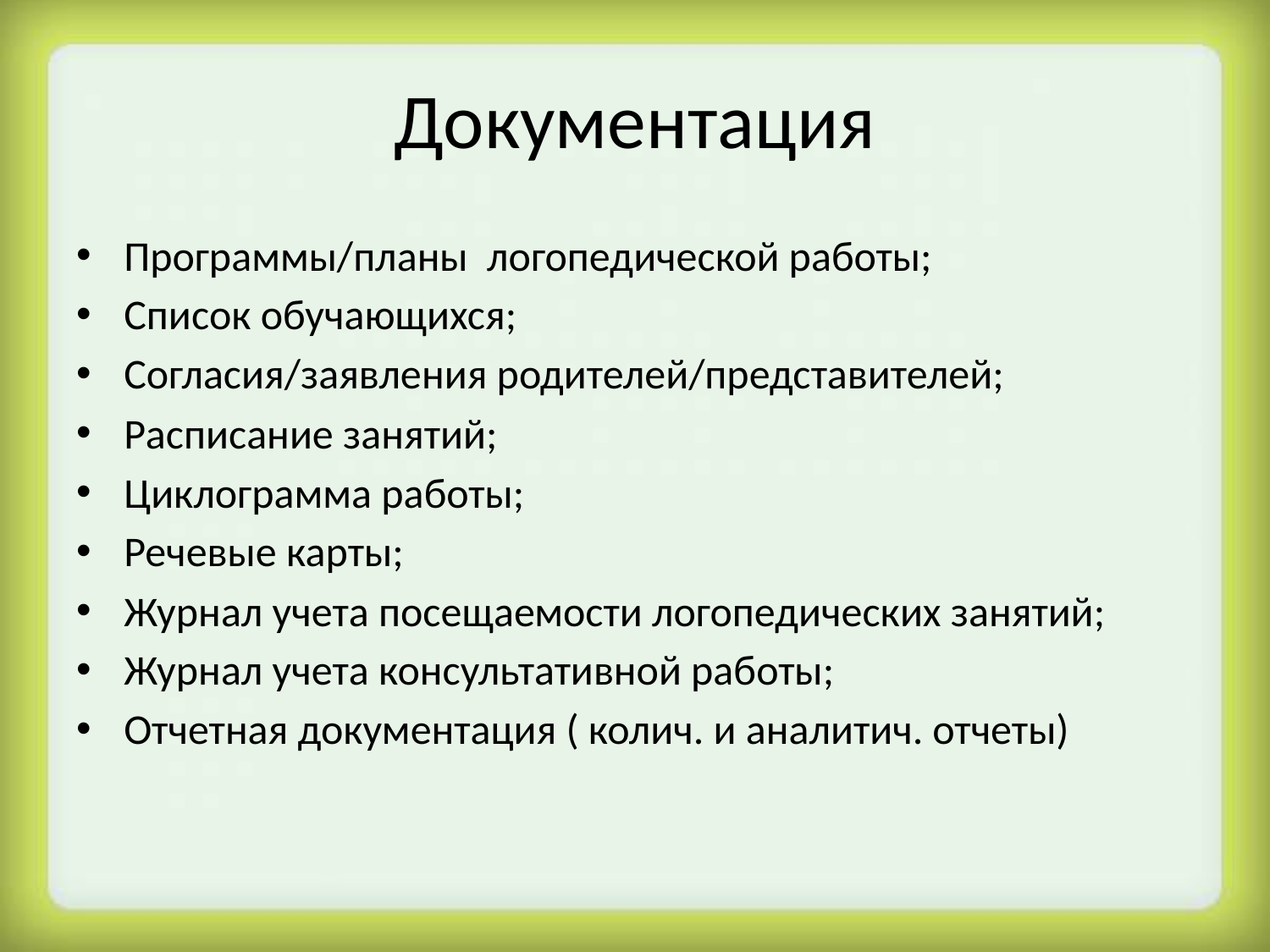

# Документация
Программы/планы  логопедической работы;
Список обучающихся;
Согласия/заявления родителей/представителей;
Расписание занятий;
Циклограмма работы;
Речевые карты;
Журнал учета посещаемости логопедических занятий;
Журнал учета консультативной работы;
Отчетная документация ( колич. и аналитич. отчеты)